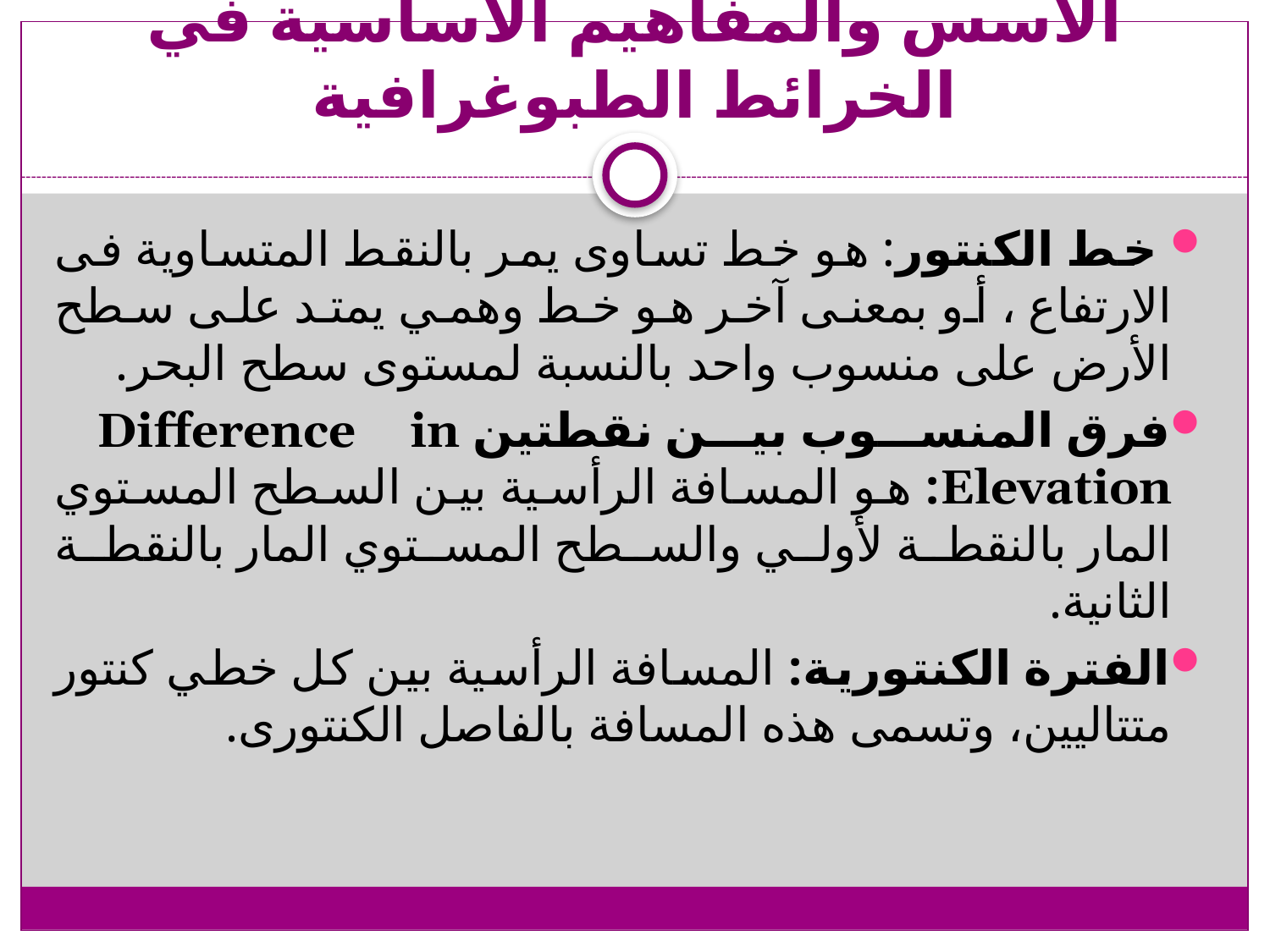

# الأسس والمفاهيم الأساسية في الخرائط الطبوغرافية
 خط الكنتور: هو خط تساوى يمر بالنقط المتساوية فى الارتفاع ، أو بمعنى آخر هو خط وهمي يمتد على سطح الأرض على منسوب واحد بالنسبة لمستوى سطح البحر.
فرق المنسوب بين نقطتين Difference in Elevation: هو المسافة الرأسية بين السطح المستوي المار بالنقطة لأولي والسطح المستوي المار بالنقطة الثانية.
الفترة الكنتورية: المسافة الرأسية بين كل خطي كنتور متتاليين، وتسمى هذه المسافة بالفاصل الكنتورى.